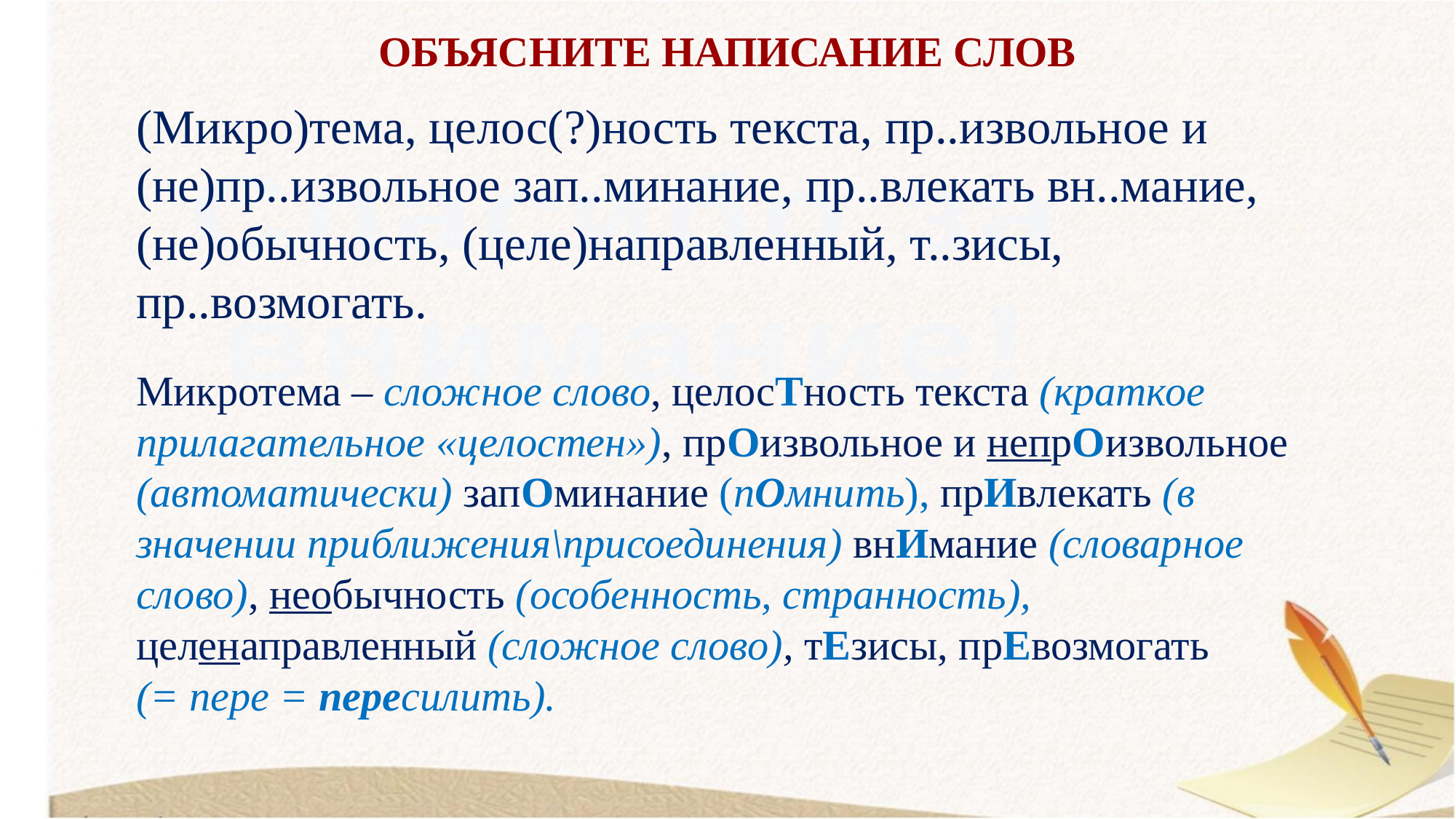

ОБЪЯСНИТЕ НАПИСАНИЕ СЛОВ
(Микро)тема, целос(?)ность текста, пр..извольное и (не)пр..извольное зап..минание, пр..влекать вн..мание, (не)обычность, (целе)направленный, т..зисы, пр..возмогать.
Микротема – сложное слово, целосТность текста (краткое прилагательное «целостен»), прОизвольное и непрОизвольное (автоматически) запОминание (пОмнить), прИвлекать (в значении приближения\присоединения) внИмание (словарное слово), необычность (особенность, странность), целенаправленный (сложное слово), тЕзисы, прЕвозмогать
(= пере = пересилить).